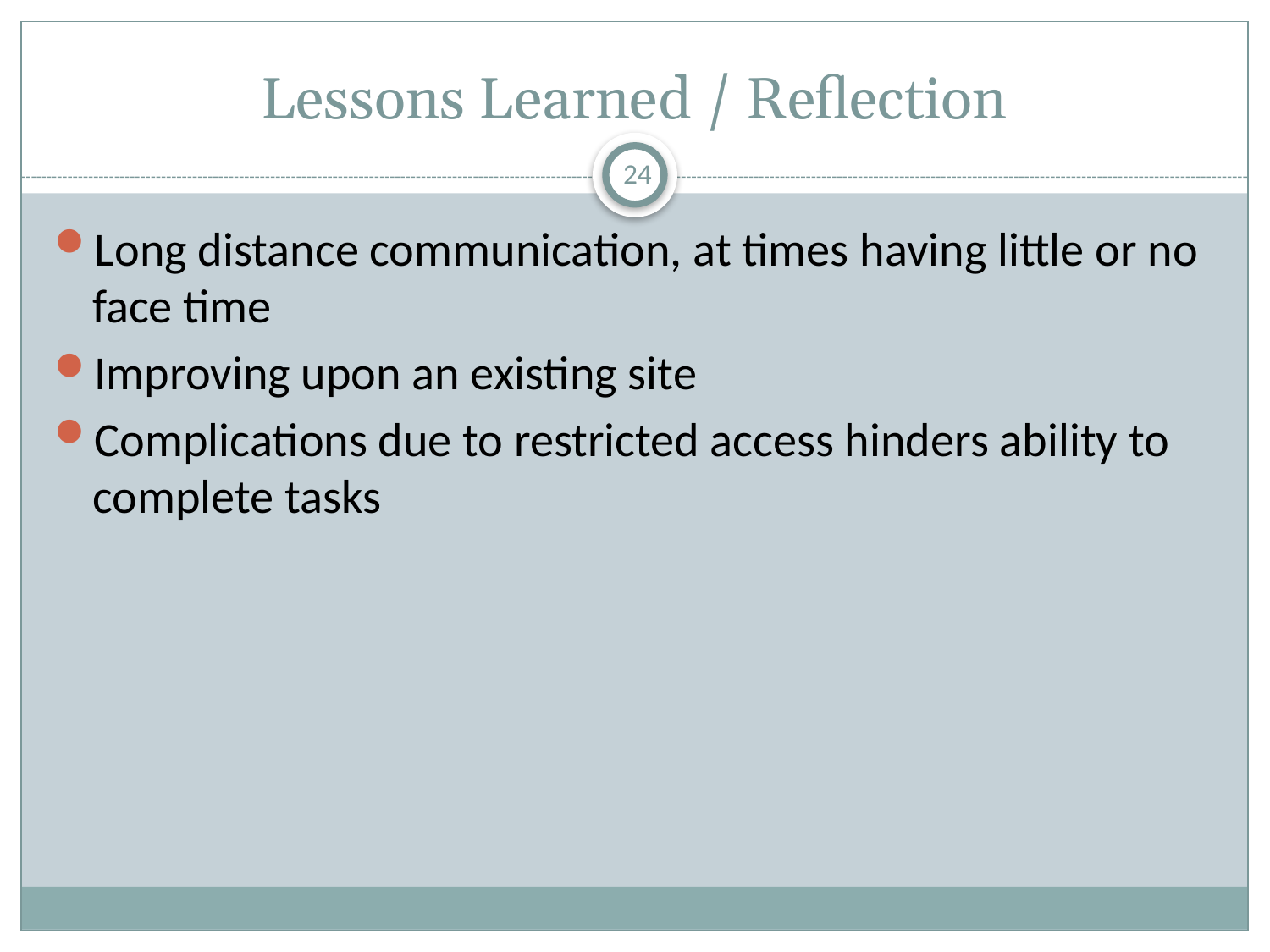

# Lessons Learned / Reflection
24
Long distance communication, at times having little or no face time
Improving upon an existing site
Complications due to restricted access hinders ability to complete tasks